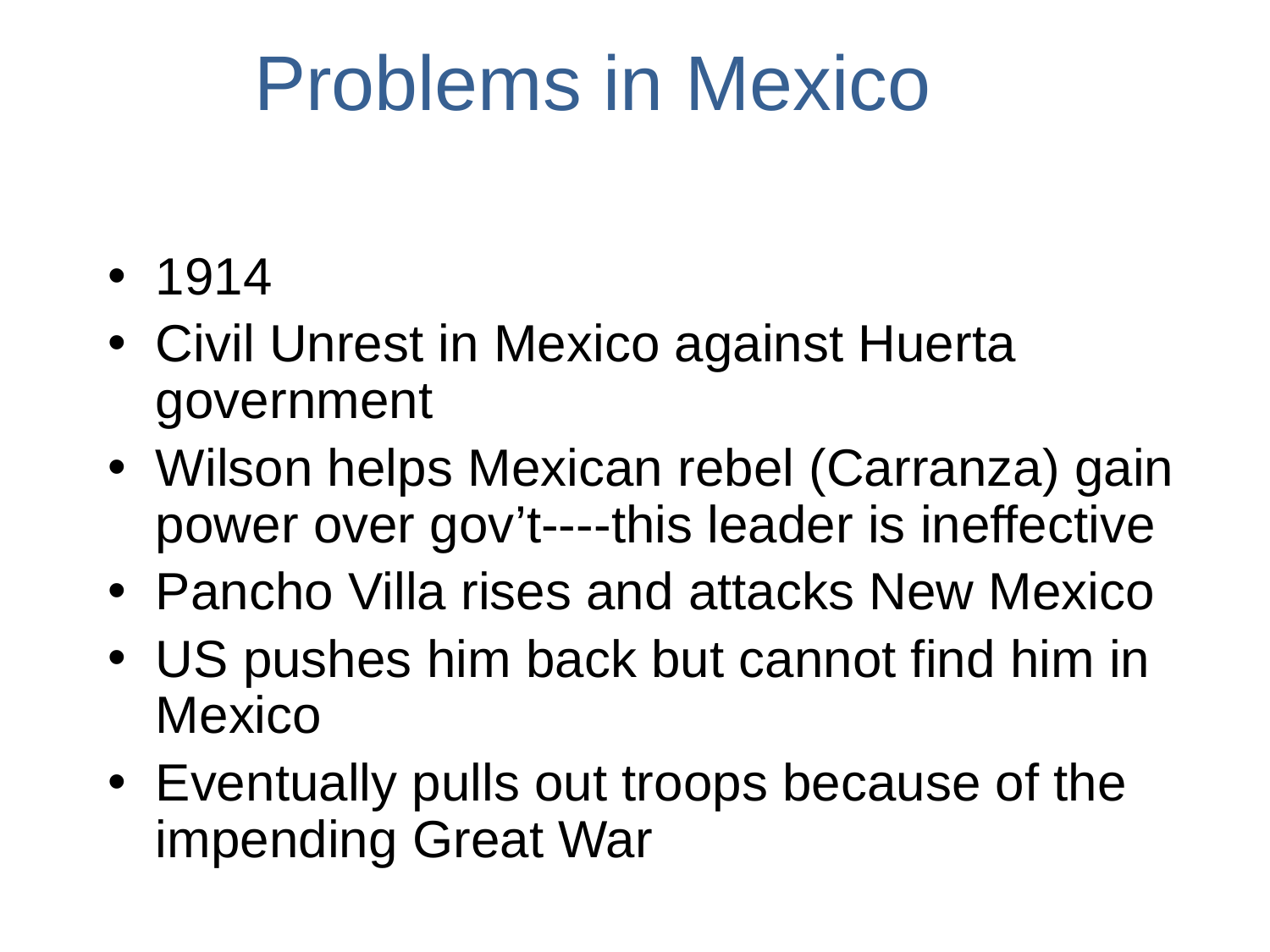

# Problems in Mexico
1914
Civil Unrest in Mexico against Huerta government
Wilson helps Mexican rebel (Carranza) gain power over gov’t----this leader is ineffective
Pancho Villa rises and attacks New Mexico
US pushes him back but cannot find him in Mexico
Eventually pulls out troops because of the impending Great War